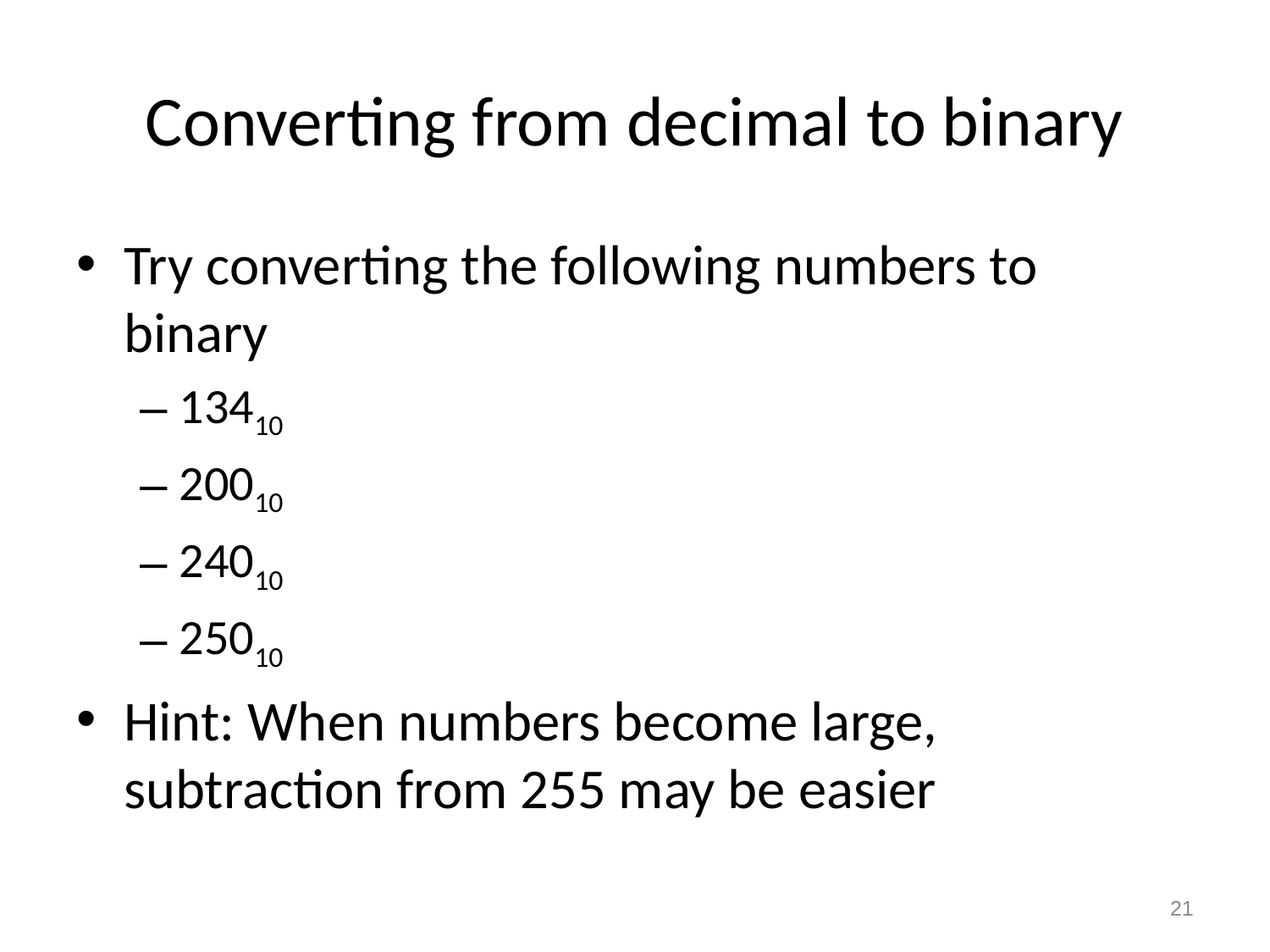

# Converting from decimal to binary
Try converting the following numbers to binary
13410
20010
24010
25010
Hint: When numbers become large, subtraction from 255 may be easier
21